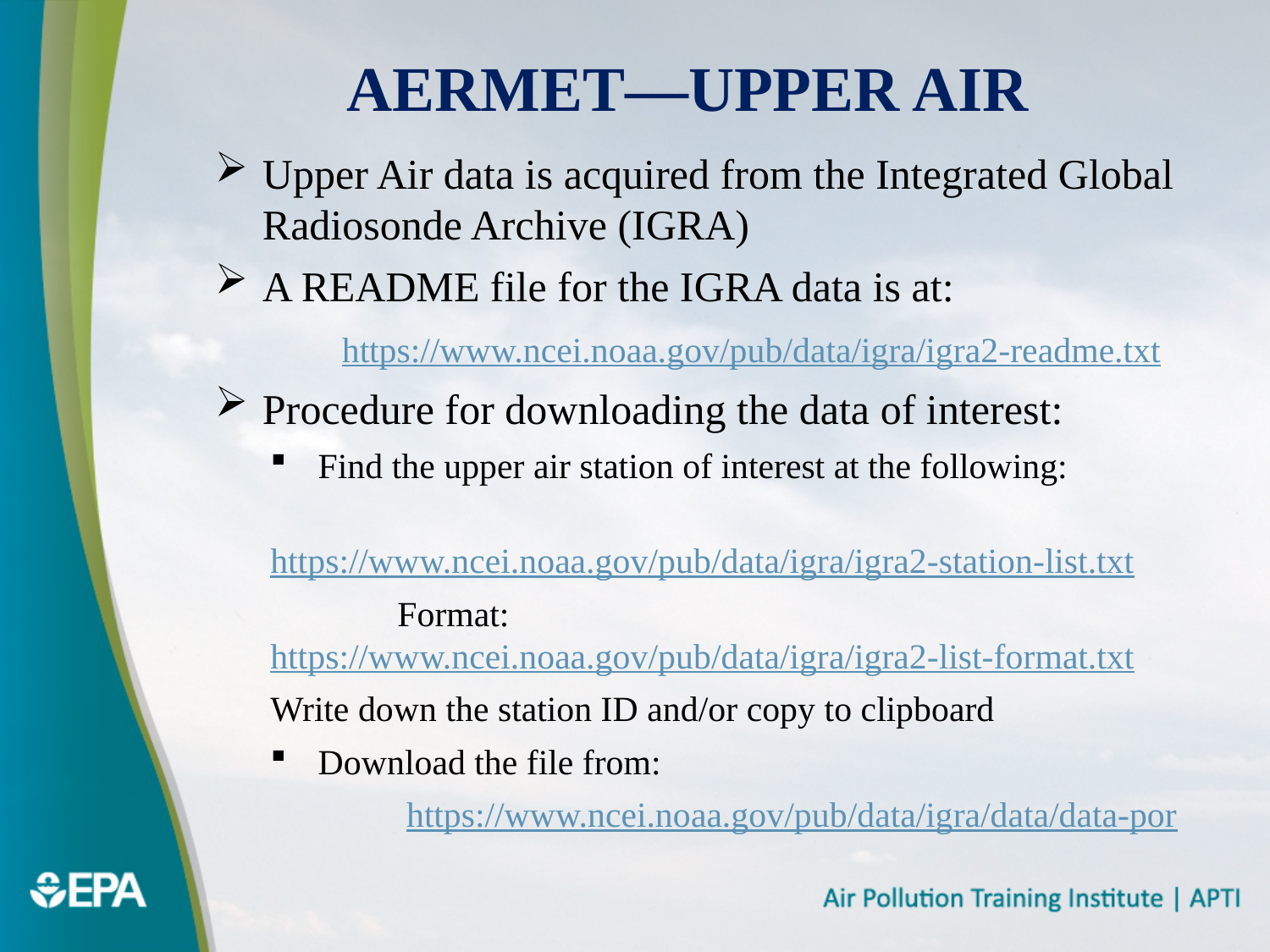

# AERMET—Upper Air
Upper Air data is acquired from the Integrated Global Radiosonde Archive (IGRA)
A README file for the IGRA data is at:
	https://www.ncei.noaa.gov/pub/data/igra/igra2-readme.txt
Procedure for downloading the data of interest:
Find the upper air station of interest at the following:
	https://www.ncei.noaa.gov/pub/data/igra/igra2-station-list.txt
	Format: https://www.ncei.noaa.gov/pub/data/igra/igra2-list-format.txt
Write down the station ID and/or copy to clipboard
Download the file from:
	 https://www.ncei.noaa.gov/pub/data/igra/data/data-por